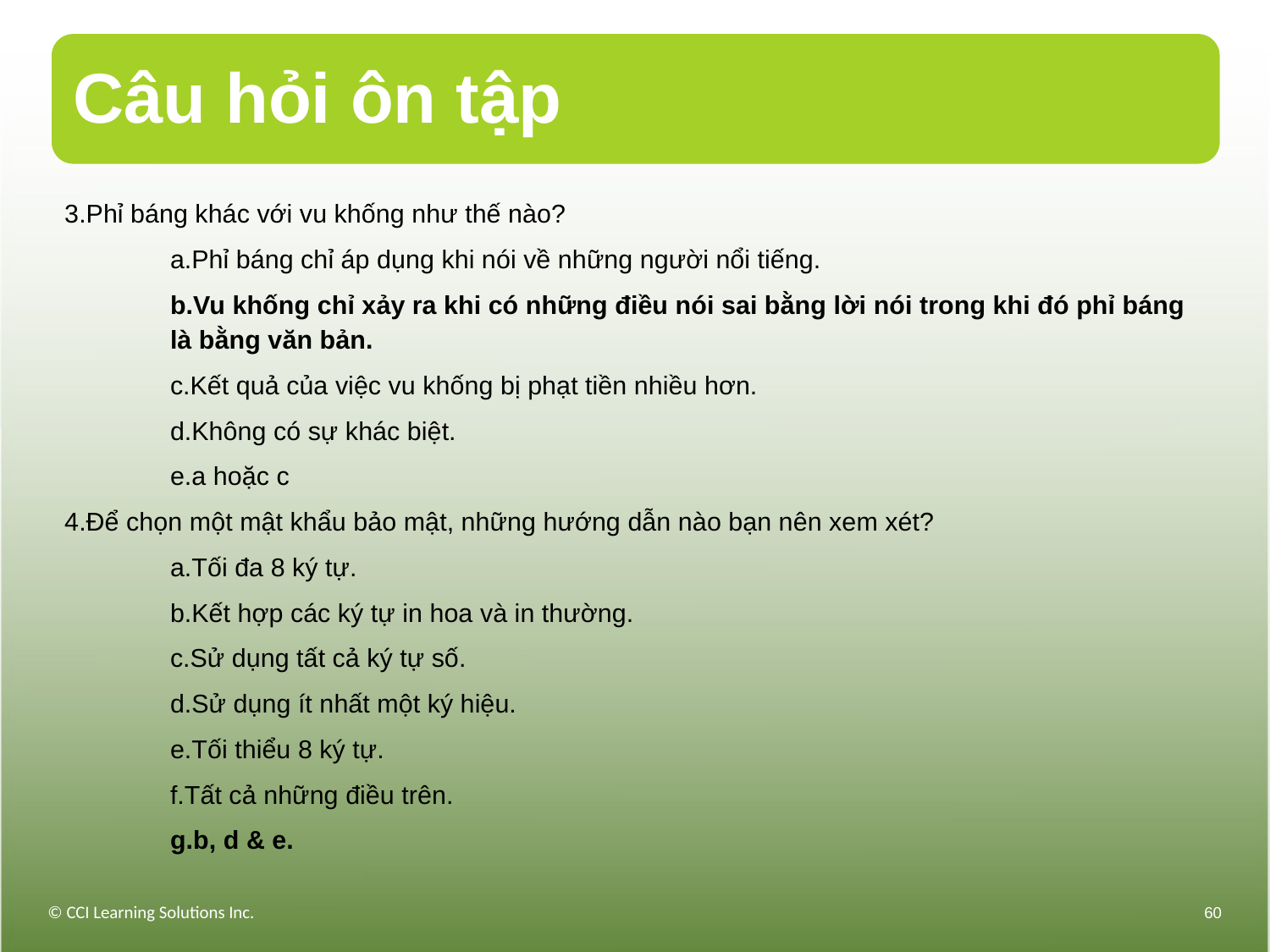

# Câu hỏi ôn tập
3.Phỉ báng khác với vu khống như thế nào?
a.Phỉ báng chỉ áp dụng khi nói về những người nổi tiếng.
b.Vu khống chỉ xảy ra khi có những điều nói sai bằng lời nói trong khi đó phỉ báng là bằng văn bản.
c.Kết quả của việc vu khống bị phạt tiền nhiều hơn.
d.Không có sự khác biệt.
e.a hoặc c
4.Để chọn một mật khẩu bảo mật, những hướng dẫn nào bạn nên xem xét?
a.Tối đa 8 ký tự.
b.Kết hợp các ký tự in hoa và in thường.
c.Sử dụng tất cả ký tự số.
d.Sử dụng ít nhất một ký hiệu.
e.Tối thiểu 8 ký tự.
f.Tất cả những điều trên.
g.b, d & e.

© CCI Learning Solutions Inc.
60